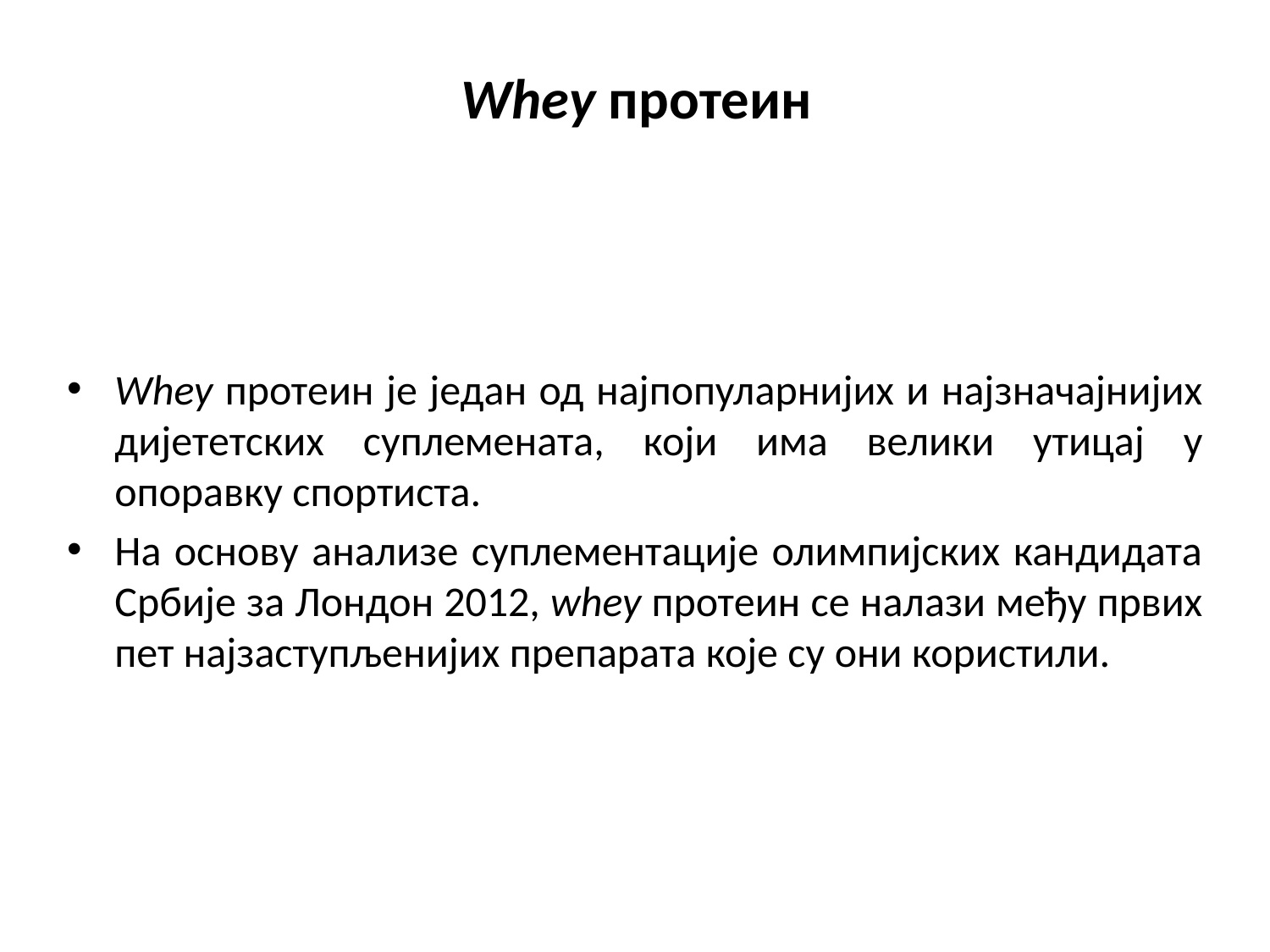

# Whey протеин
Whey протеин је један од најпопуларнијих и најзначајнијих дијететских суплемената, који има велики утицај у опоравку спортиста.
На основу анализе суплементације олимпијских кандидата Србије за Лондон 2012, whey протеин се налази међу првих пет најзаступљенијих препарата које су они користили.